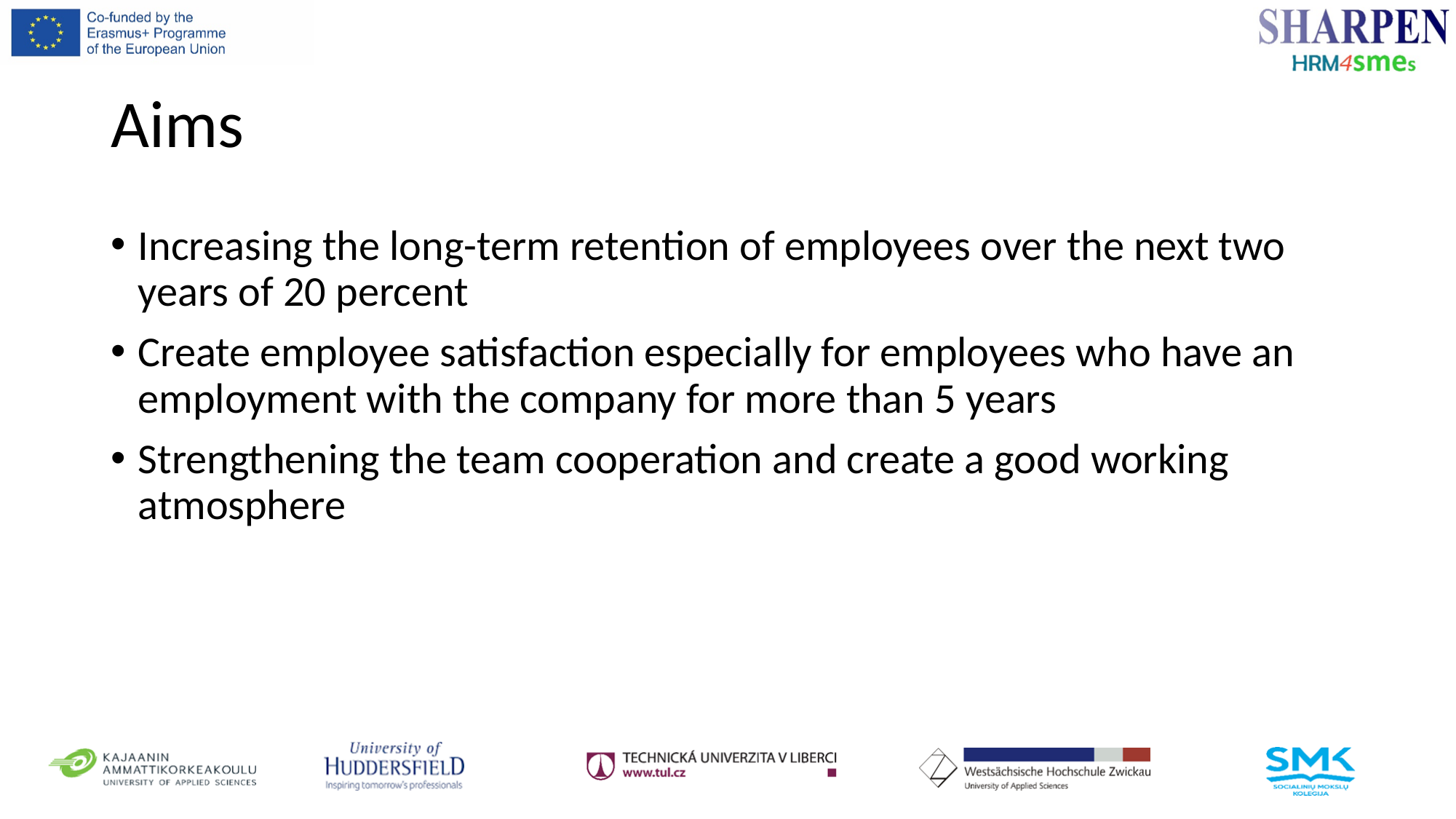

# Aims
Increasing the long-term retention of employees over the next two years of 20 percent
Create employee satisfaction especially for employees who have an employment with the company for more than 5 years
Strengthening the team cooperation and create a good working atmosphere